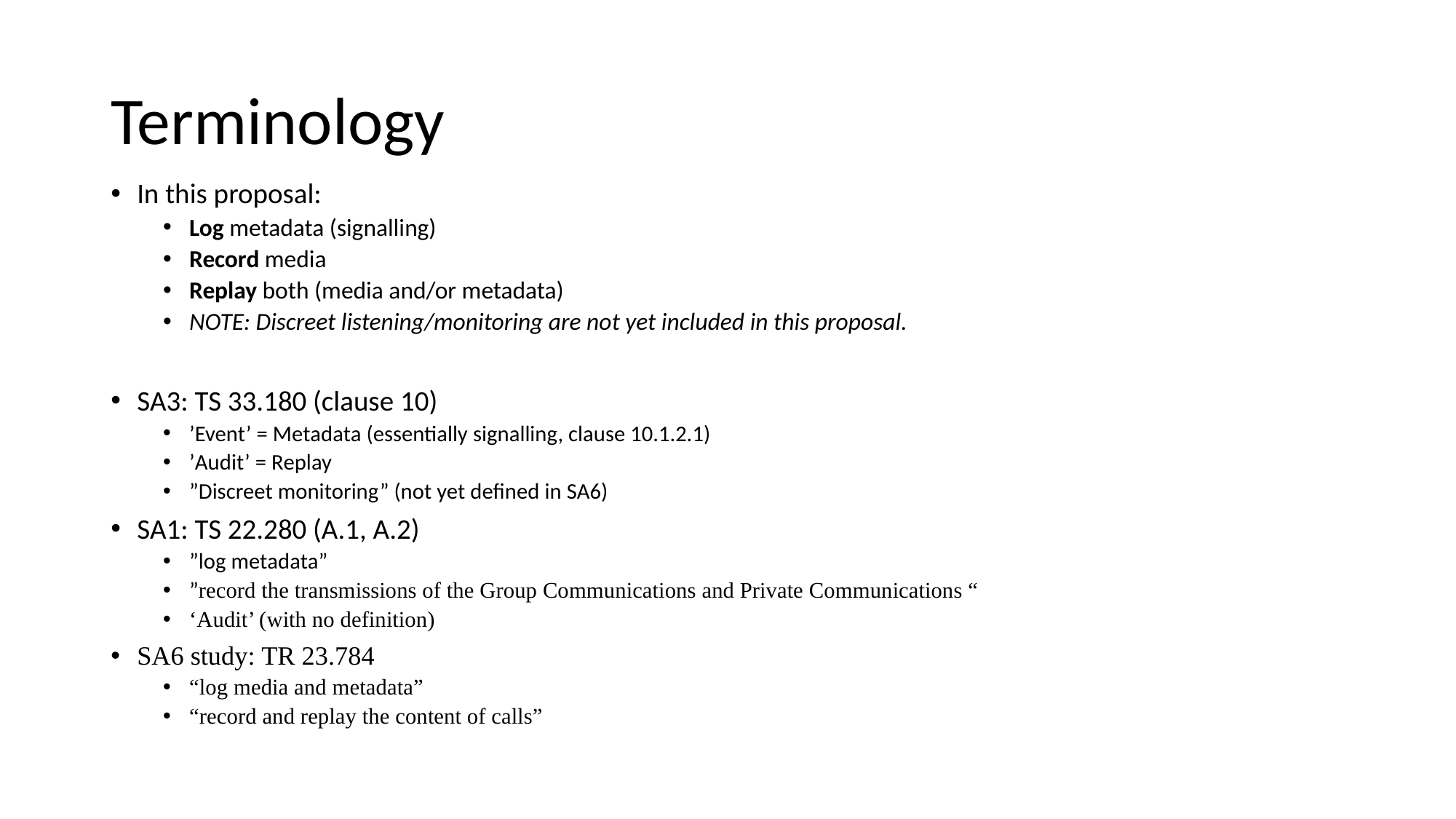

# Terminology
In this proposal:
Log metadata (signalling)
Record media
Replay both (media and/or metadata)
NOTE: Discreet listening/monitoring are not yet included in this proposal.

SA3: TS 33.180 (clause 10)
’Event’ = Metadata (essentially signalling, clause 10.1.2.1)
’Audit’ = Replay
”Discreet monitoring” (not yet defined in SA6)
SA1: TS 22.280 (A.1, A.2)
”log metadata”
”record the transmissions of the Group Communications and Private Communications “
‘Audit’ (with no definition)
SA6 study: TR 23.784
“log media and metadata”
“record and replay the content of calls”